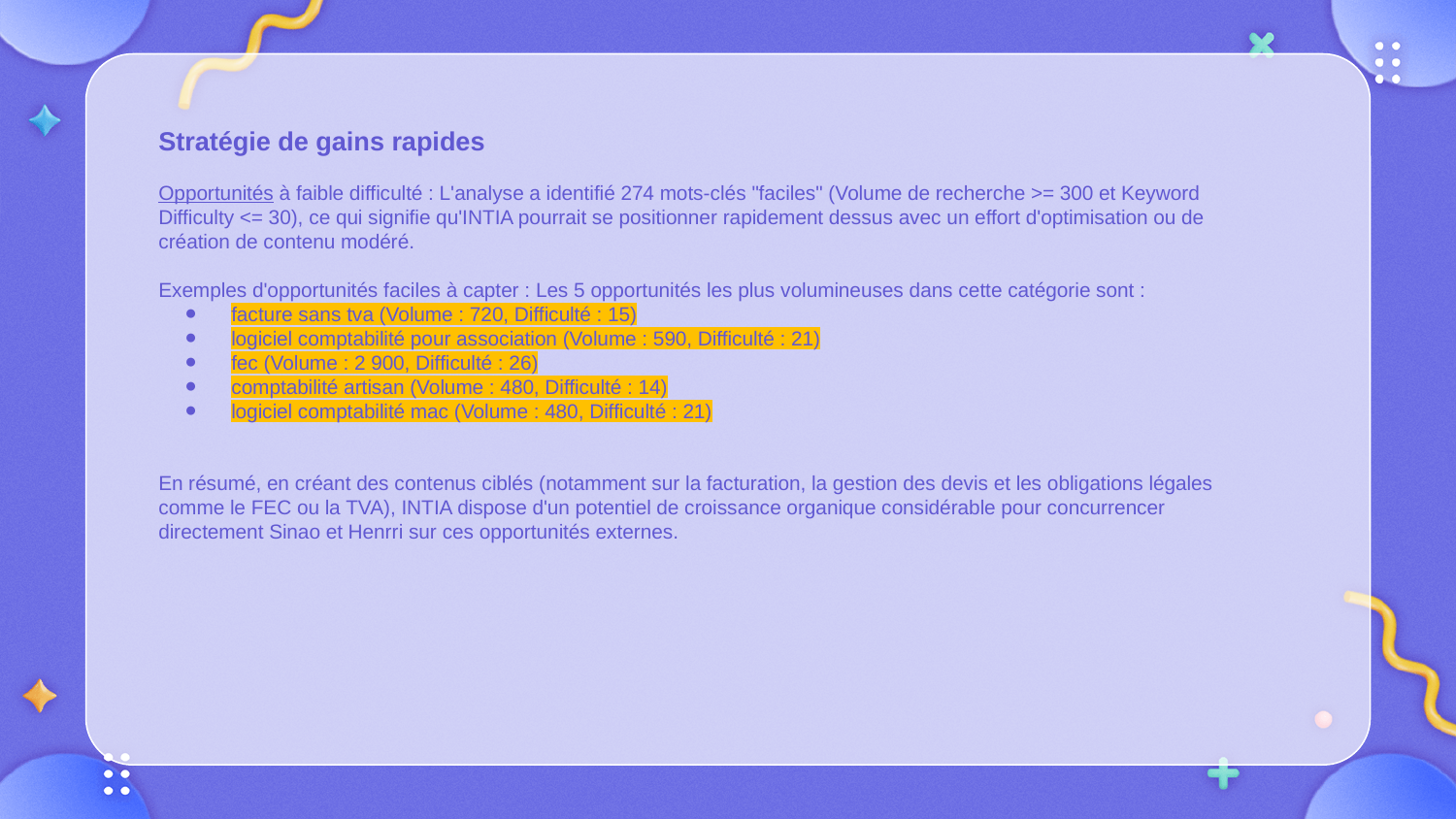

Stratégie de gains rapides

Opportunités à faible difficulté : L'analyse a identifié 274 mots-clés "faciles" (Volume de recherche >= 300 et Keyword Difficulty <= 30), ce qui signifie qu'INTIA pourrait se positionner rapidement dessus avec un effort d'optimisation ou de création de contenu modéré.

Exemples d'opportunités faciles à capter : Les 5 opportunités les plus volumineuses dans cette catégorie sont :
facture sans tva (Volume : 720, Difficulté : 15)
logiciel comptabilité pour association (Volume : 590, Difficulté : 21)
fec (Volume : 2 900, Difficulté : 26)
comptabilité artisan (Volume : 480, Difficulté : 14)
logiciel comptabilité mac (Volume : 480, Difficulté : 21)

En résumé, en créant des contenus ciblés (notamment sur la facturation, la gestion des devis et les obligations légales comme le FEC ou la TVA), INTIA dispose d'un potentiel de croissance organique considérable pour concurrencer directement Sinao et Henrri sur ces opportunités externes.